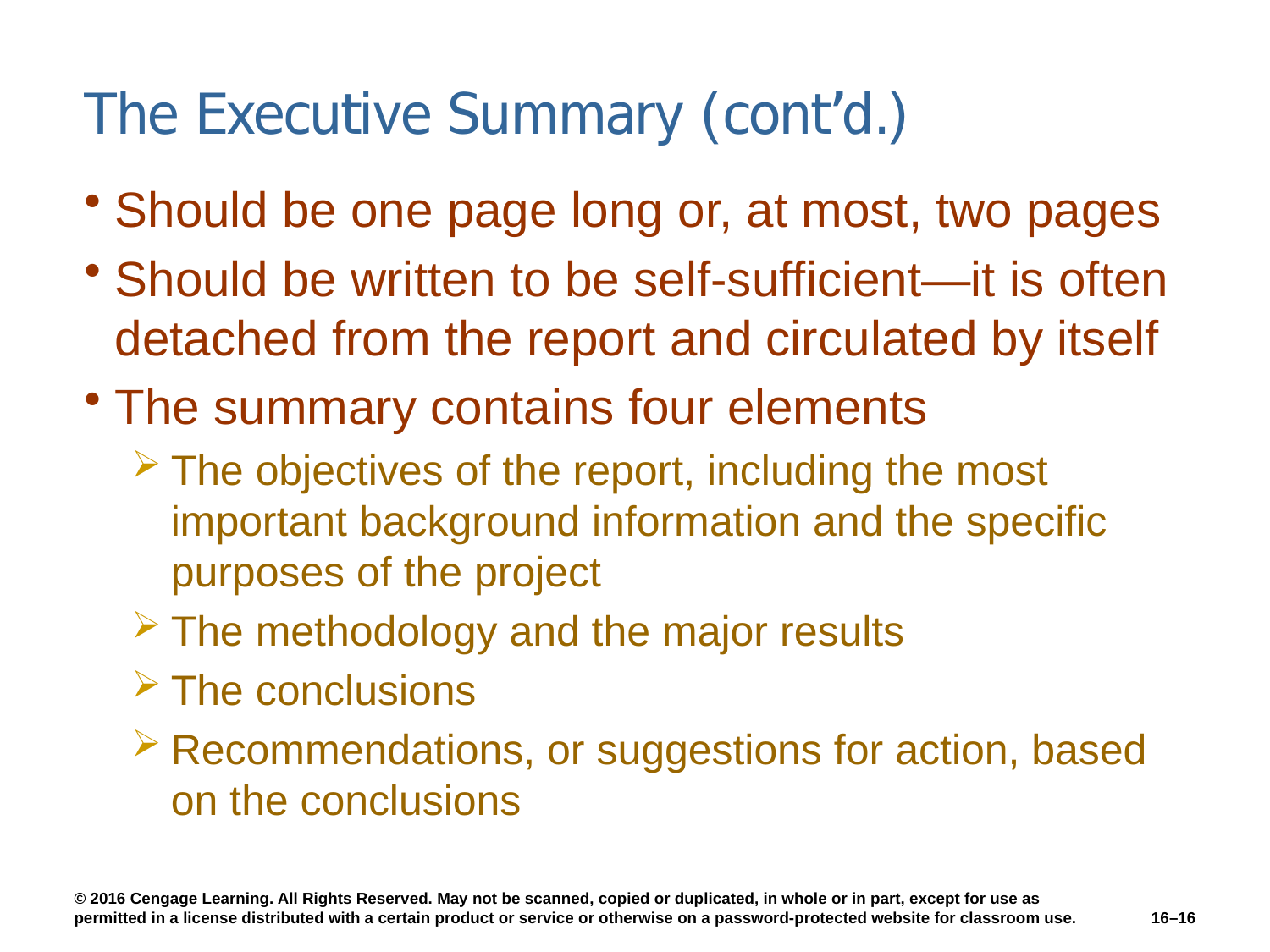

# The Executive Summary (cont’d.)
Should be one page long or, at most, two pages
Should be written to be self-sufficient—it is often detached from the report and circulated by itself
The summary contains four elements
The objectives of the report, including the most important background information and the specific purposes of the project
The methodology and the major results
The conclusions
Recommendations, or suggestions for action, based on the conclusions
16–16
© 2016 Cengage Learning. All Rights Reserved. May not be scanned, copied or duplicated, in whole or in part, except for use as permitted in a license distributed with a certain product or service or otherwise on a password-protected website for classroom use.